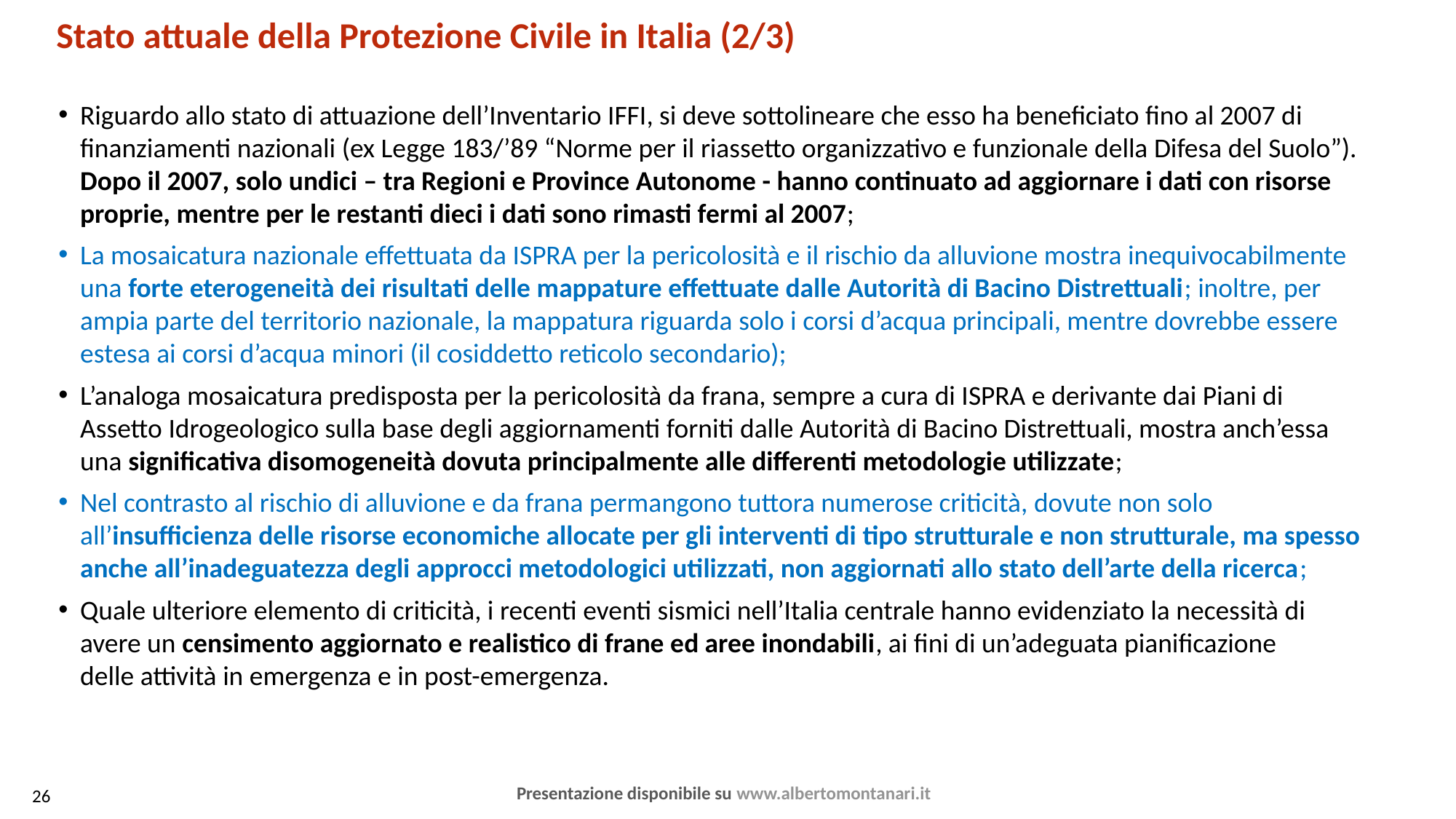

Stato attuale della Protezione Civile in Italia (2/3)
Riguardo allo stato di attuazione dell’Inventario IFFI, si deve sottolineare che esso ha beneficiato fino al 2007 di finanziamenti nazionali (ex Legge 183/’89 “Norme per il riassetto organizzativo e funzionale della Difesa del Suolo”). Dopo il 2007, solo undici – tra Regioni e Province Autonome - hanno continuato ad aggiornare i dati con risorse proprie, mentre per le restanti dieci i dati sono rimasti fermi al 2007;
La mosaicatura nazionale effettuata da ISPRA per la pericolosità e il rischio da alluvione mostra inequivocabilmente una forte eterogeneità dei risultati delle mappature effettuate dalle Autorità di Bacino Distrettuali; inoltre, per ampia parte del territorio nazionale, la mappatura riguarda solo i corsi d’acqua principali, mentre dovrebbe essere estesa ai corsi d’acqua minori (il cosiddetto reticolo secondario);
L’analoga mosaicatura predisposta per la pericolosità da frana, sempre a cura di ISPRA e derivante dai Piani di Assetto Idrogeologico sulla base degli aggiornamenti forniti dalle Autorità di Bacino Distrettuali, mostra anch’essa una significativa disomogeneità dovuta principalmente alle differenti metodologie utilizzate;
Nel contrasto al rischio di alluvione e da frana permangono tuttora numerose criticità, dovute non solo all’insufficienza delle risorse economiche allocate per gli interventi di tipo strutturale e non strutturale, ma spesso anche all’inadeguatezza degli approcci metodologici utilizzati, non aggiornati allo stato dell’arte della ricerca;
Quale ulteriore elemento di criticità, i recenti eventi sismici nell’Italia centrale hanno evidenziato la necessità di avere un censimento aggiornato e realistico di frane ed aree inondabili, ai fini di un’adeguata pianificazione
delle attività in emergenza e in post-emergenza.
Presentazione disponibile su www.albertomontanari.it